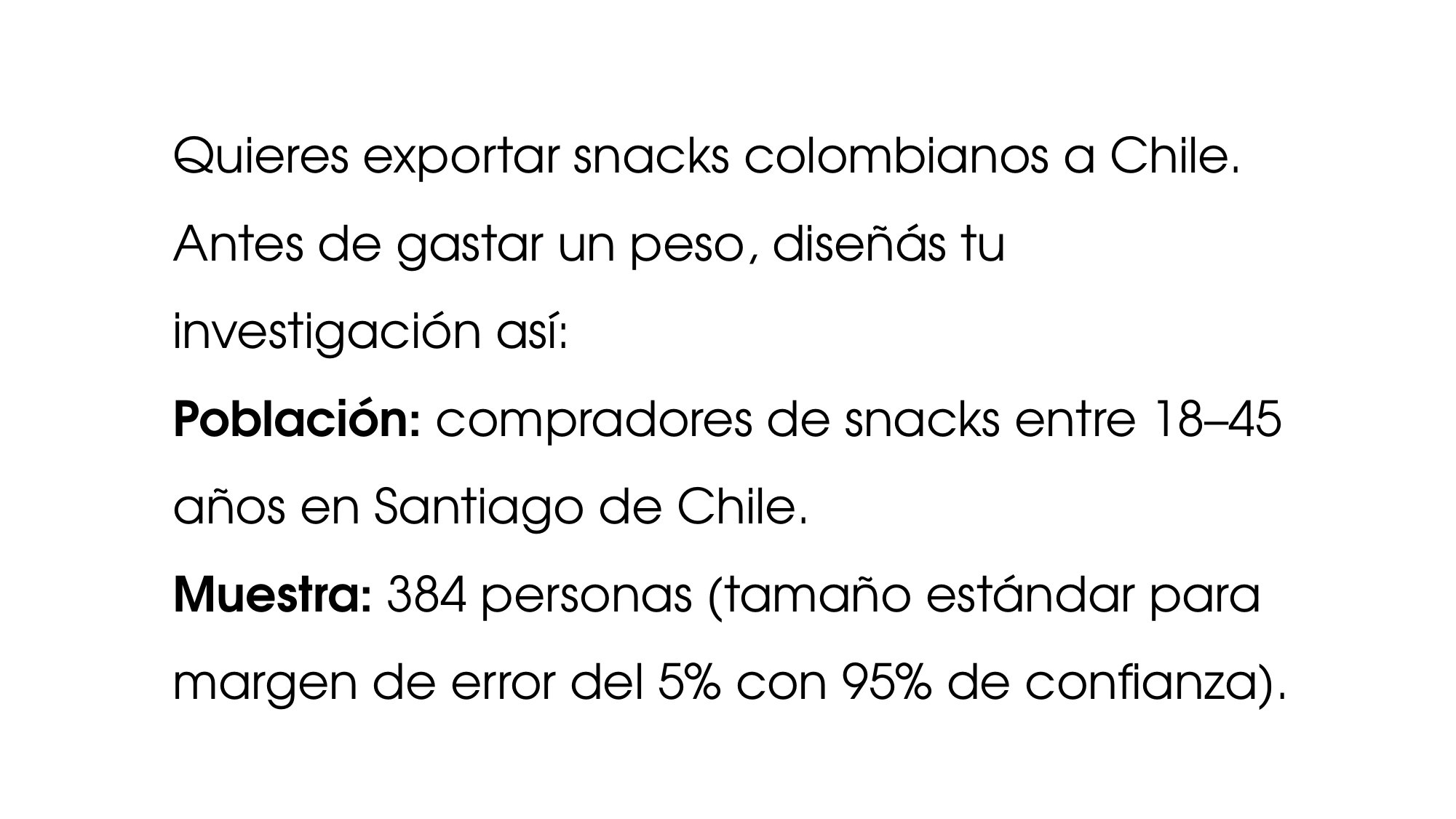

Quieres exportar snacks colombianos a Chile. Antes de gastar un peso, diseñás tu investigación así:
Población: compradores de snacks entre 18–45 años en Santiago de Chile.
Muestra: 384 personas (tamaño estándar para margen de error del 5% con 95% de confianza).